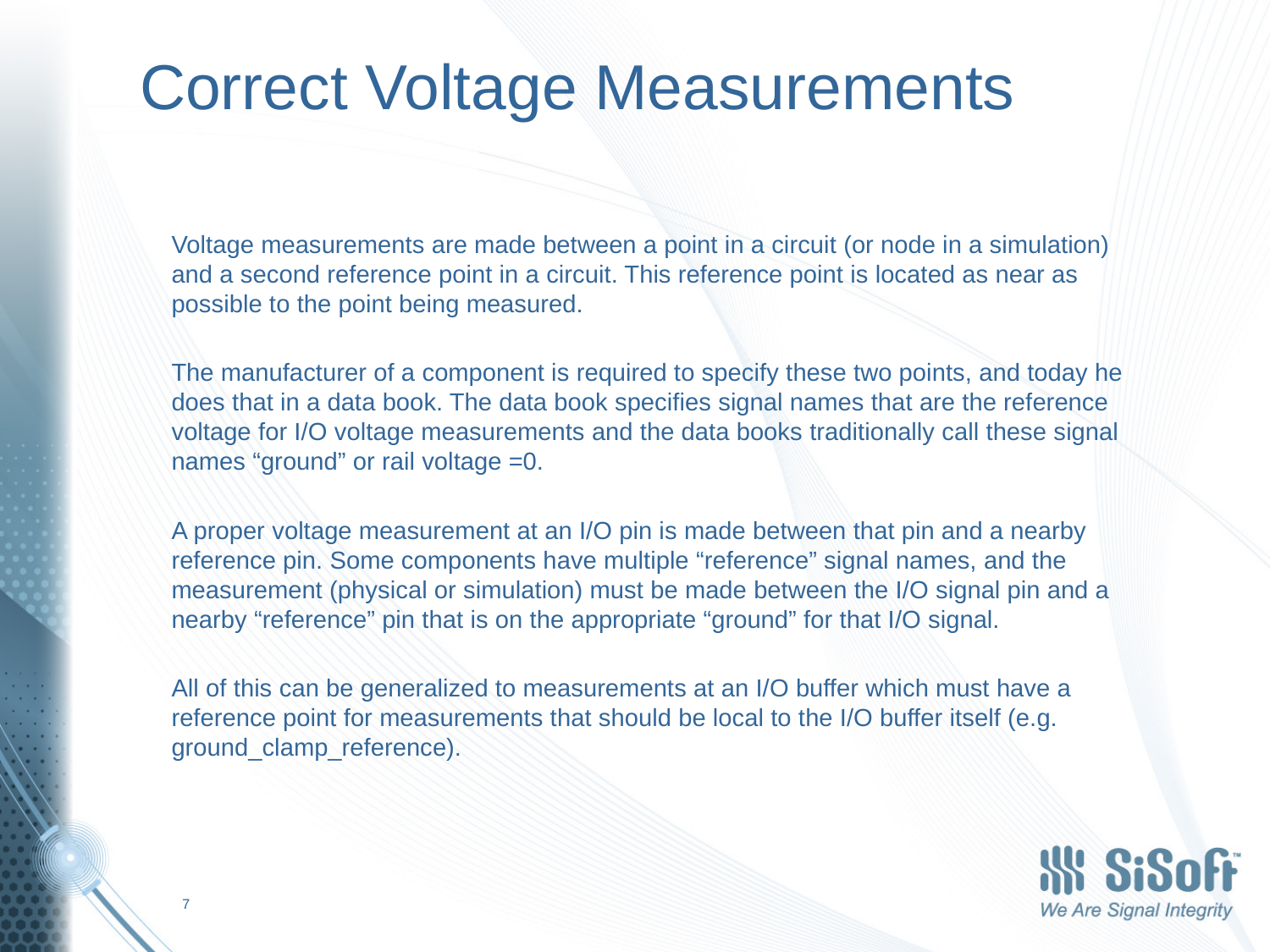

# Correct Voltage Measurements
Voltage measurements are made between a point in a circuit (or node in a simulation) and a second reference point in a circuit. This reference point is located as near as possible to the point being measured.

The manufacturer of a component is required to specify these two points, and today he does that in a data book. The data book specifies signal names that are the reference voltage for I/O voltage measurements and the data books traditionally call these signal names “ground” or rail voltage =0.

A proper voltage measurement at an I/O pin is made between that pin and a nearby reference pin. Some components have multiple “reference” signal names, and the measurement (physical or simulation) must be made between the I/O signal pin and a nearby “reference” pin that is on the appropriate “ground” for that I/O signal.

All of this can be generalized to measurements at an I/O buffer which must have a reference point for measurements that should be local to the I/O buffer itself (e.g. ground_clamp_reference).

7